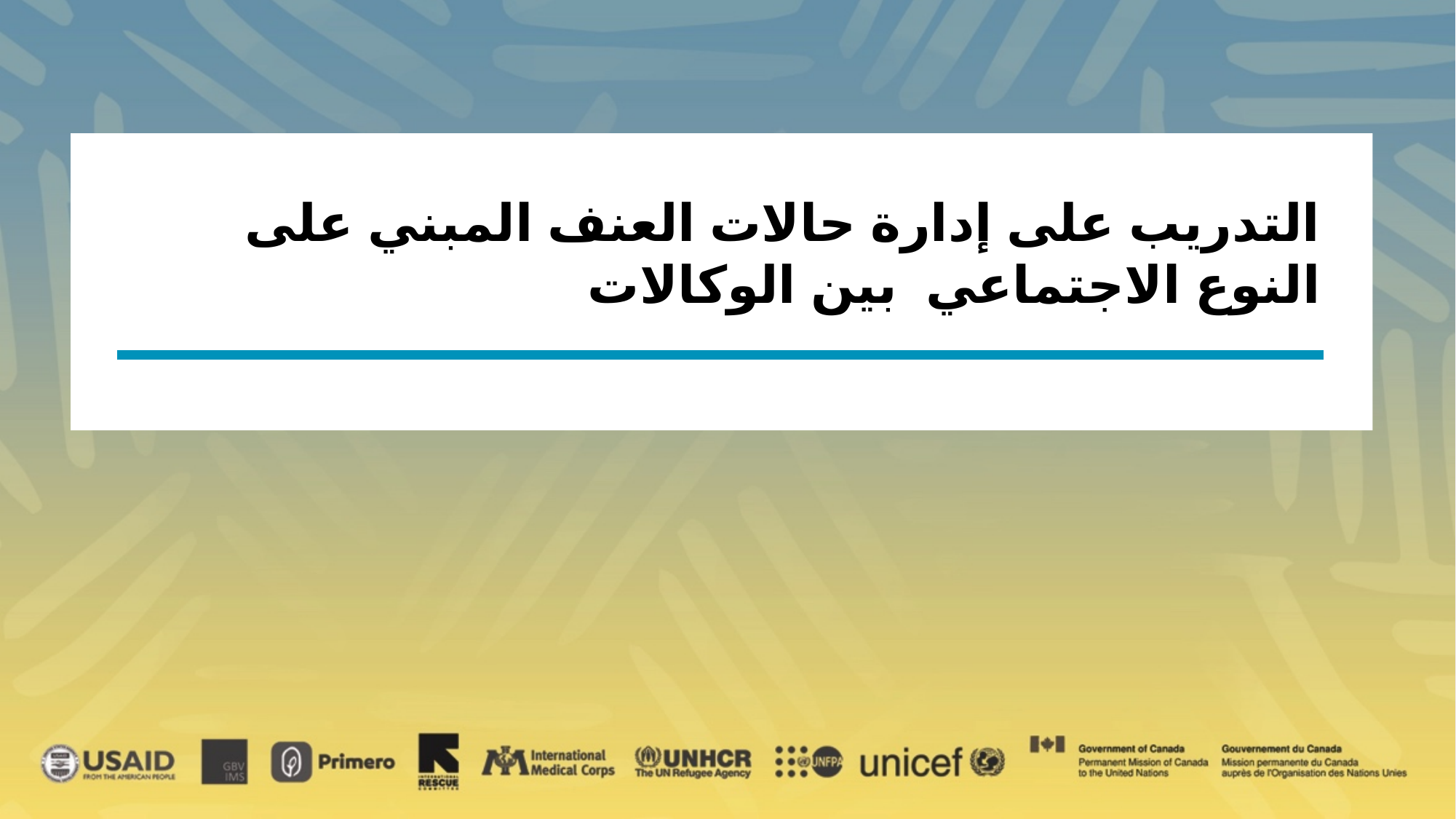

التدريب على إدارة حالات العنف المبني على النوع الاجتماعي  بين الوكالات